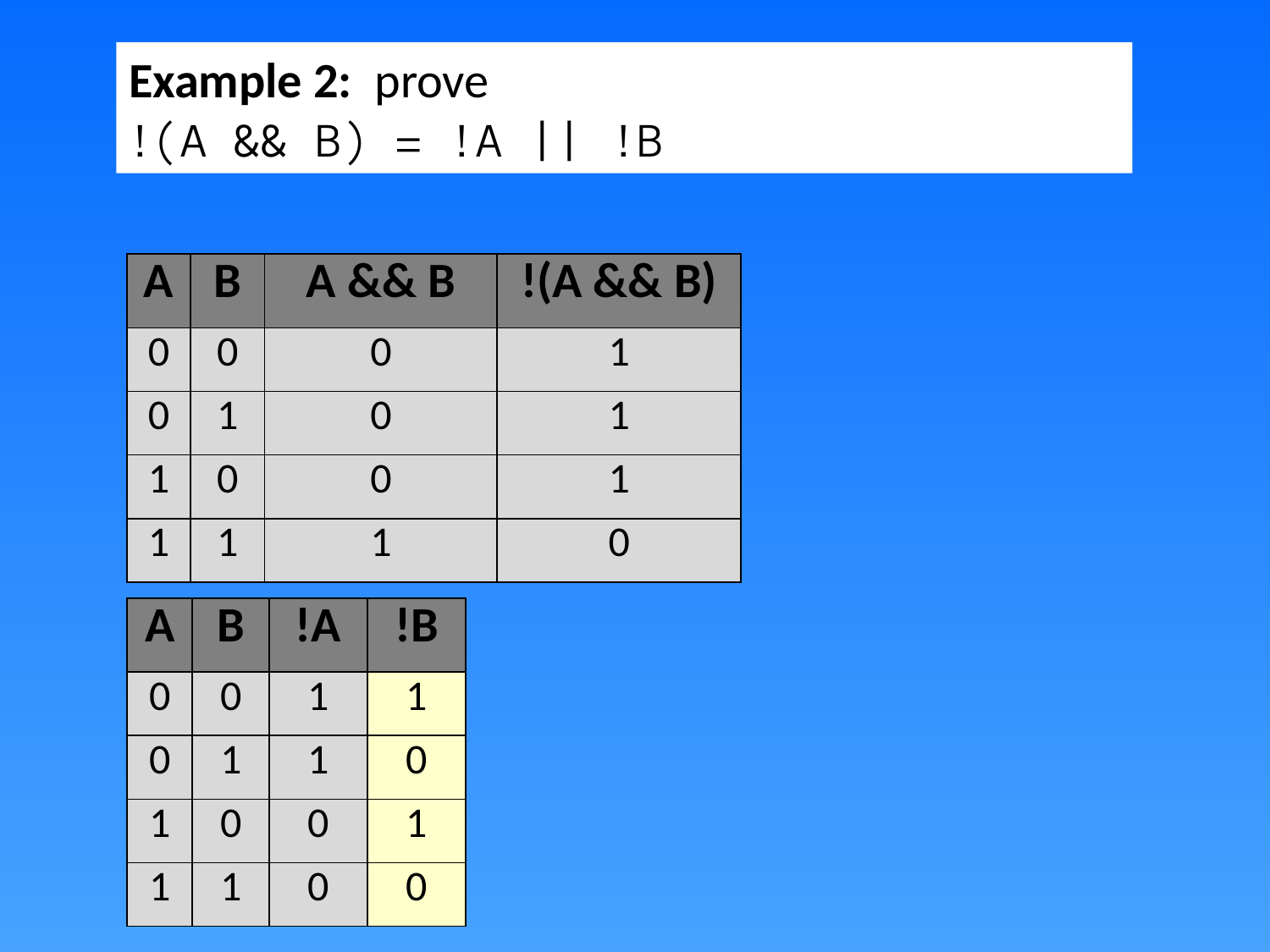

Example 2:  prove
!(A && B) = !A || !B
| A | B | A && B | !(A && B) |
| --- | --- | --- | --- |
| 0 | 0 | 0 | 1 |
| 0 | 1 | 0 | 1 |
| 1 | 0 | 0 | 1 |
| 1 | 1 | 1 | 0 |
| A | B | !A | !B |
| --- | --- | --- | --- |
| 0 | 0 | 1 | 1 |
| 0 | 1 | 1 | 0 |
| 1 | 0 | 0 | 1 |
| 1 | 1 | 0 | 0 |